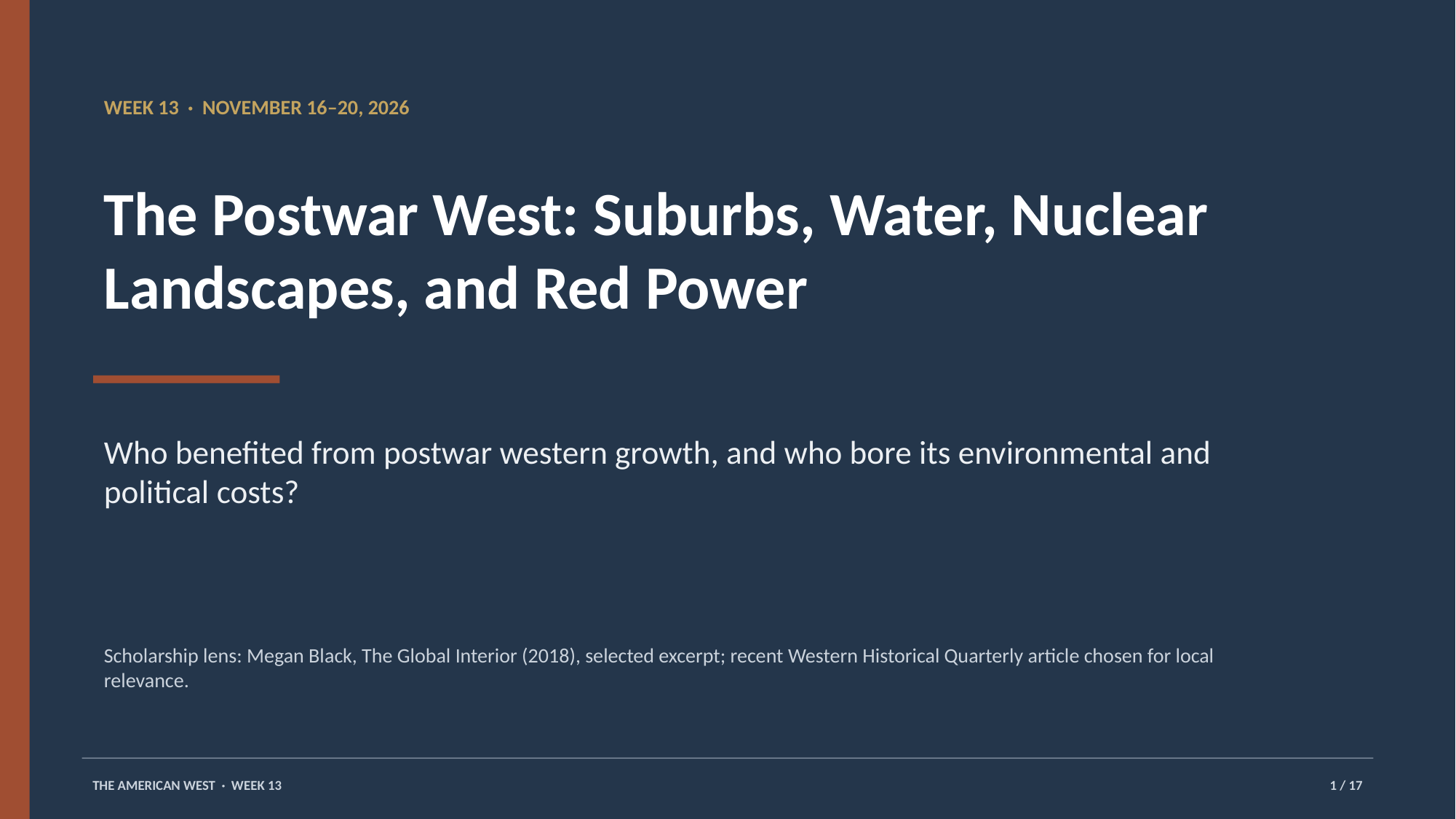

WEEK 13  ·  NOVEMBER 16–20, 2026
The Postwar West: Suburbs, Water, Nuclear Landscapes, and Red Power

Who benefited from postwar western growth, and who bore its environmental and political costs?
Scholarship lens: Megan Black, The Global Interior (2018), selected excerpt; recent Western Historical Quarterly article chosen for local relevance.

THE AMERICAN WEST  ·  WEEK 13
1 / 17